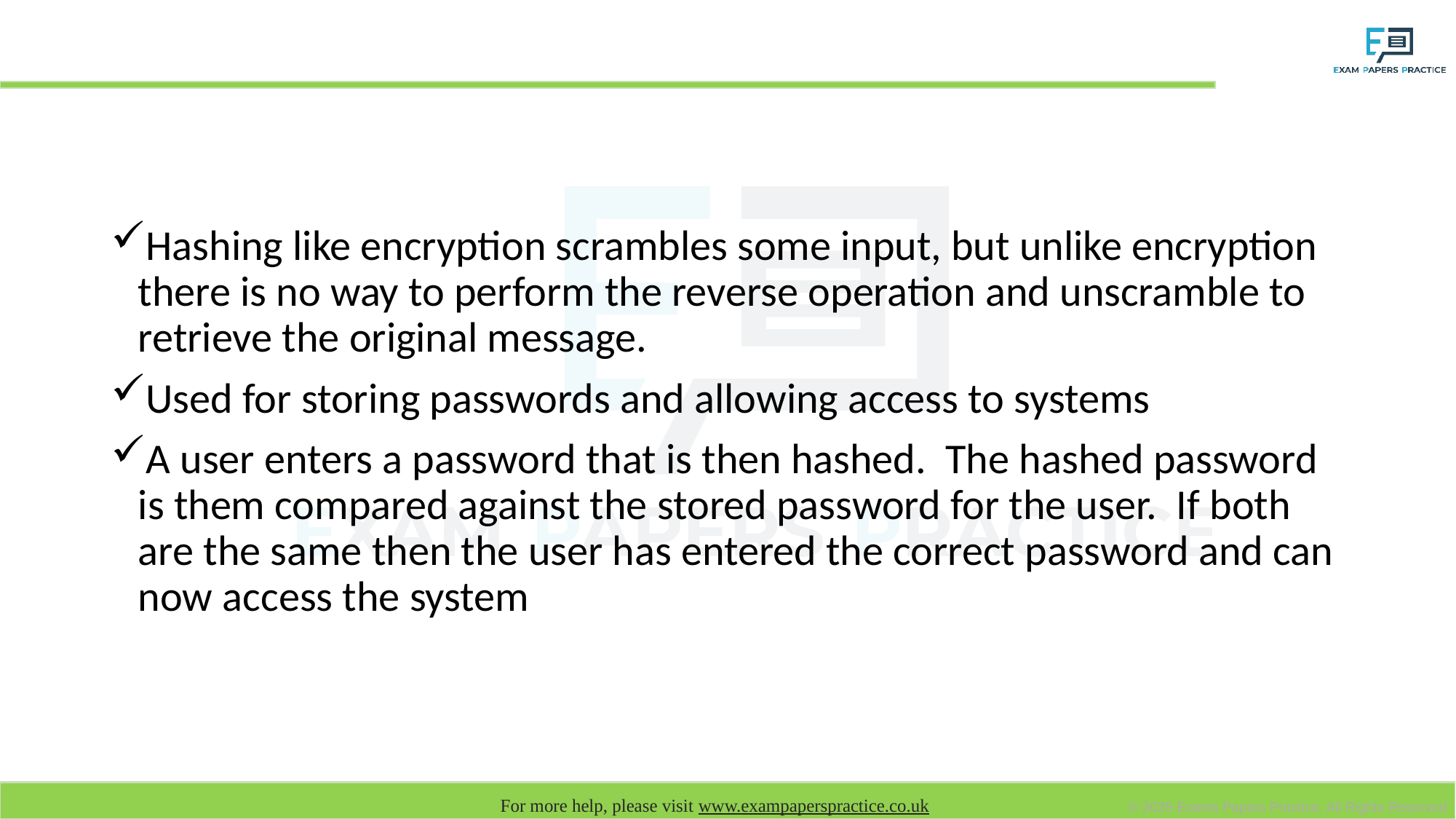

# Hashing
Hashing like encryption scrambles some input, but unlike encryption there is no way to perform the reverse operation and unscramble to retrieve the original message.
Used for storing passwords and allowing access to systems
A user enters a password that is then hashed.  The hashed password is them compared against the stored password for the user.  If both are the same then the user has entered the correct password and can now access the system